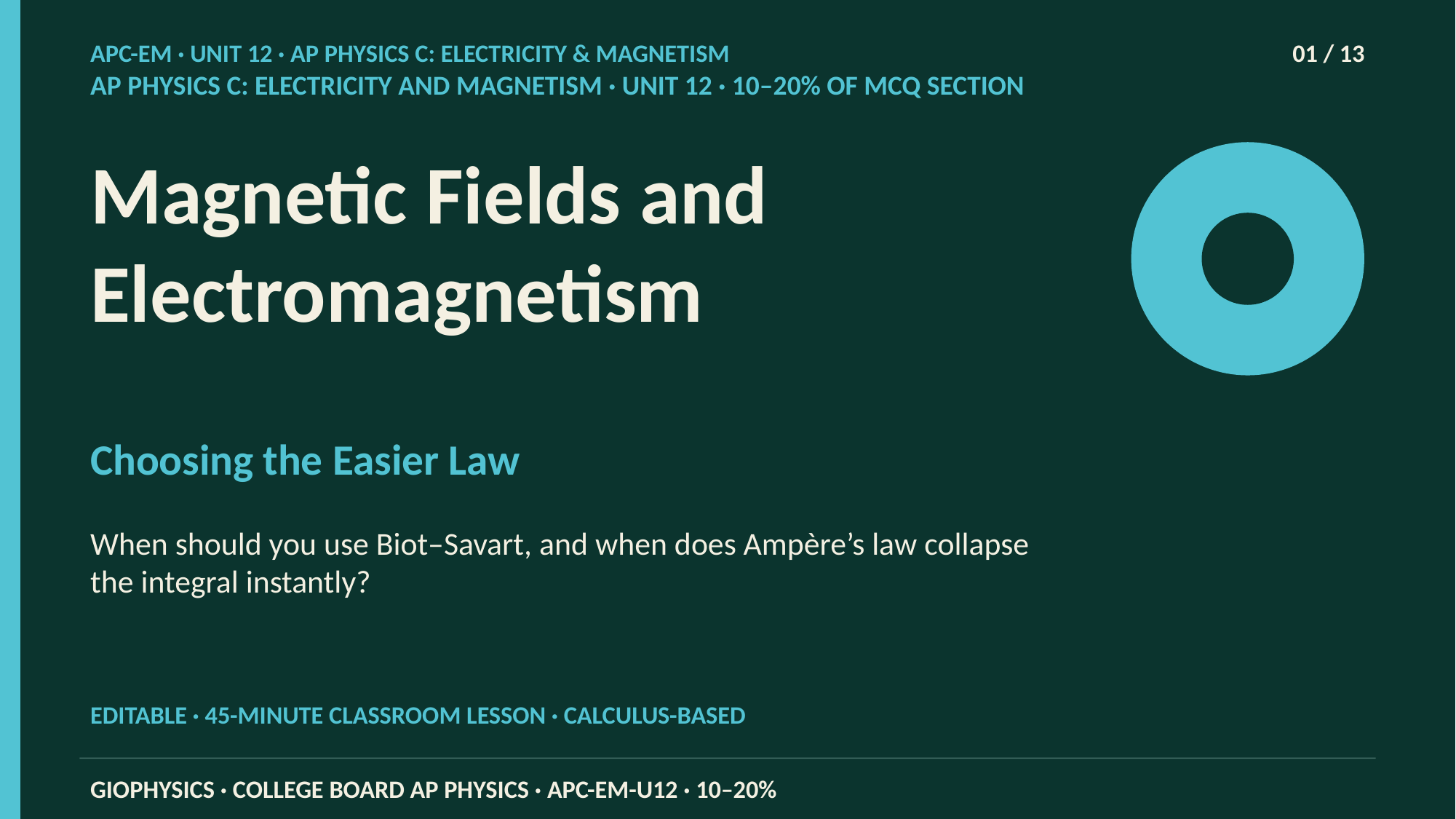

APC-EM · UNIT 12 · AP PHYSICS C: ELECTRICITY & MAGNETISM
01 / 13
AP PHYSICS C: ELECTRICITY AND MAGNETISM · UNIT 12 · 10–20% OF MCQ SECTION
Magnetic Fields and Electromagnetism

Choosing the Easier Law
When should you use Biot–Savart, and when does Ampère’s law collapse the integral instantly?
EDITABLE · 45-MINUTE CLASSROOM LESSON · CALCULUS-BASED

GIOPHYSICS · COLLEGE BOARD AP PHYSICS · APC-EM-U12 · 10–20%